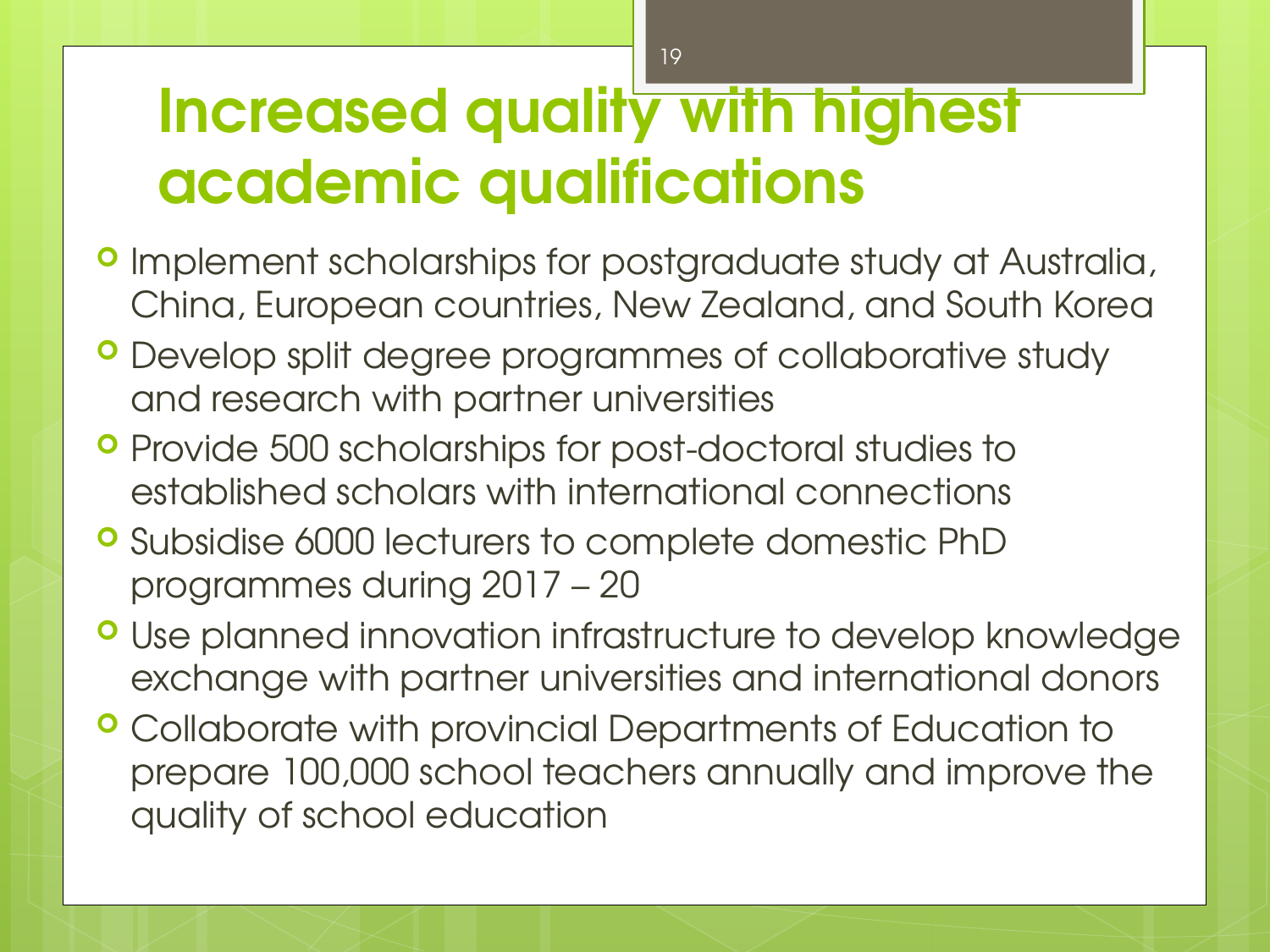

19
# Increased quality with highest academic qualifications
Implement scholarships for postgraduate study at Australia, China, European countries, New Zealand, and South Korea
Develop split degree programmes of collaborative study and research with partner universities
Provide 500 scholarships for post-doctoral studies to established scholars with international connections
Subsidise 6000 lecturers to complete domestic PhD programmes during 2017 – 20
Use planned innovation infrastructure to develop knowledge exchange with partner universities and international donors
Collaborate with provincial Departments of Education to prepare 100,000 school teachers annually and improve the quality of school education